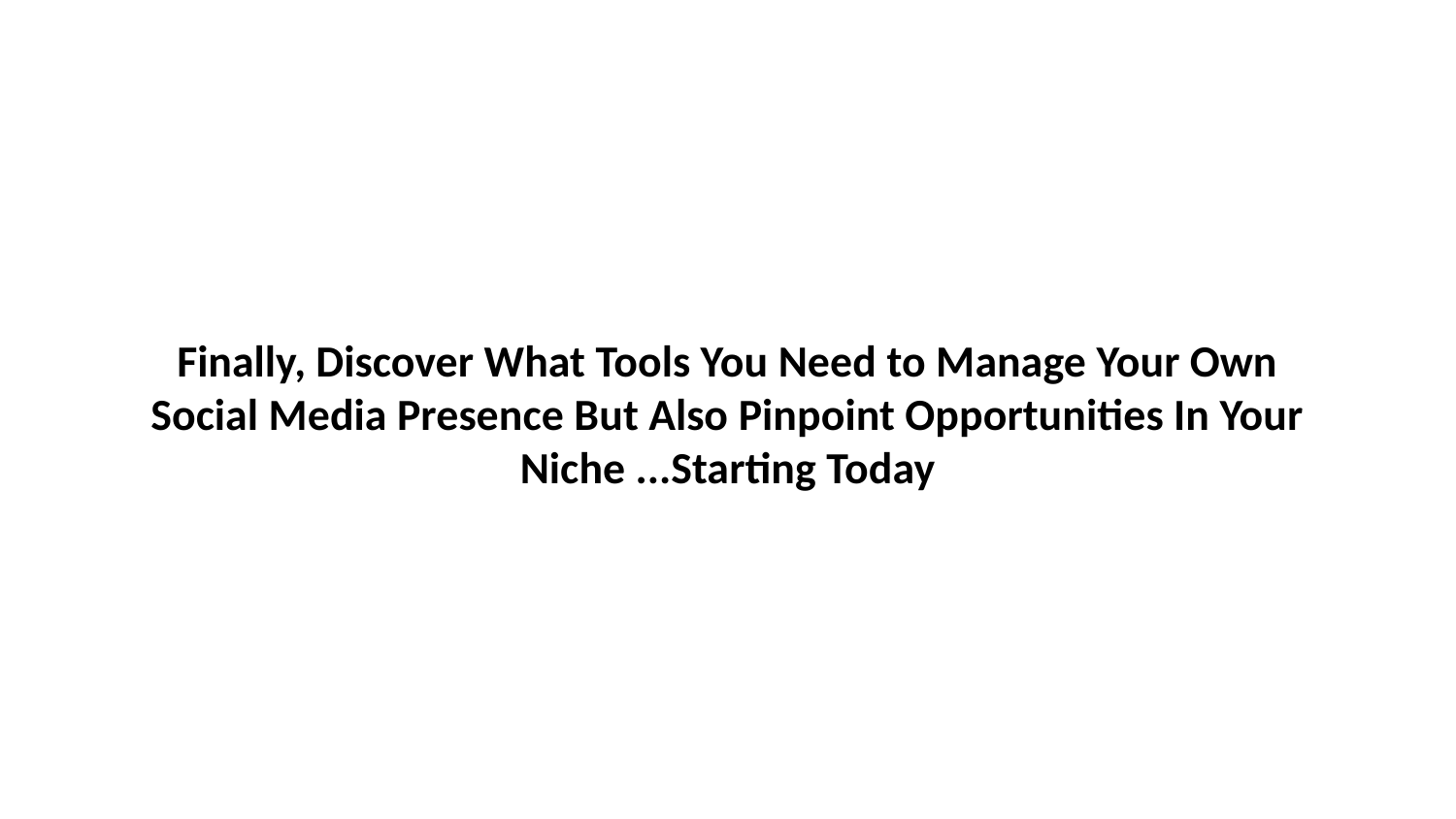

# Finally, Discover What Tools You Need to Manage Your Own Social Media Presence But Also Pinpoint Opportunities In Your Niche ...Starting Today